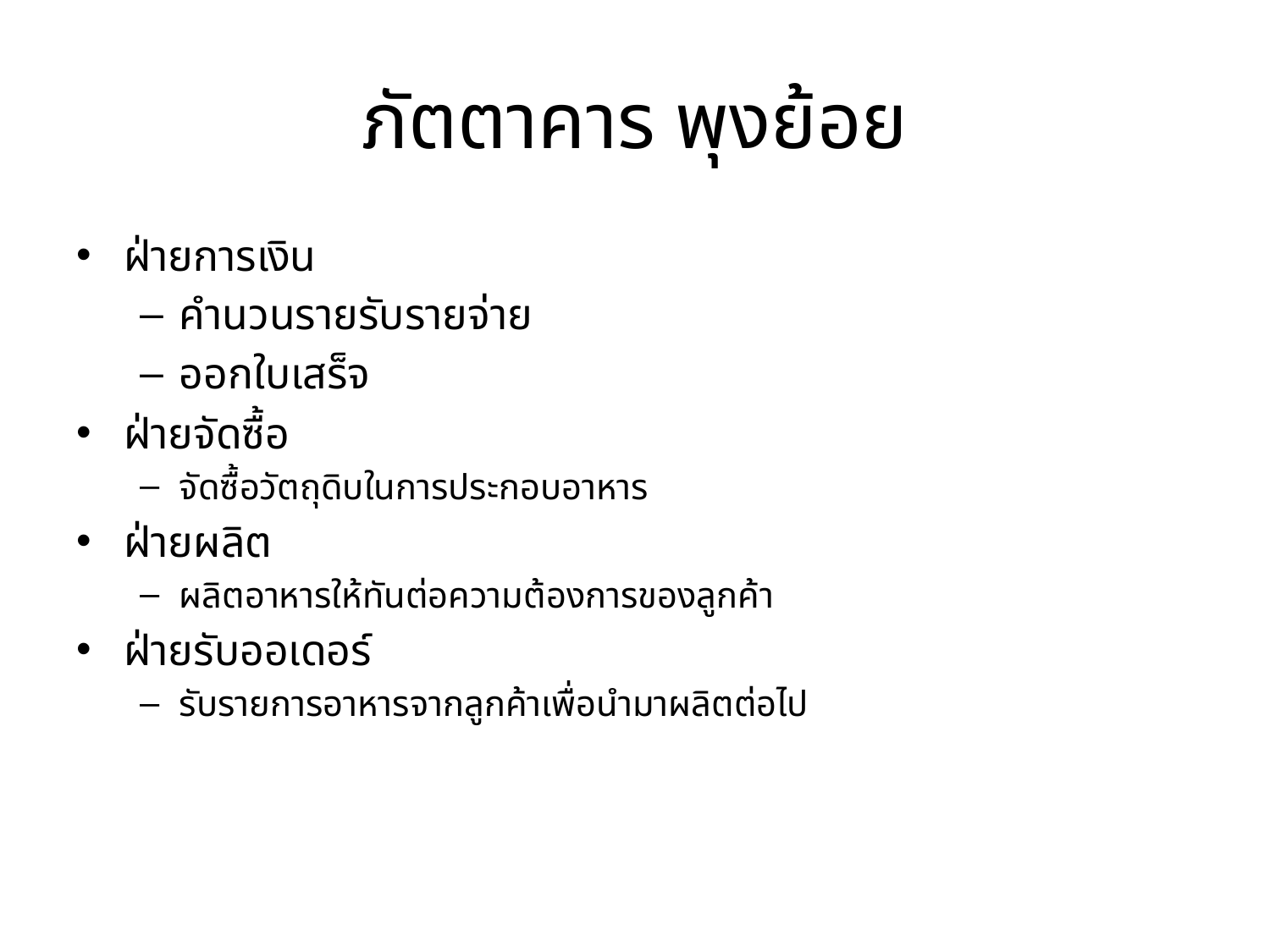

# ภัตตาคาร พุงย้อย
ฝ่ายการเงิน
คำนวนรายรับรายจ่าย
ออกใบเสร็จ
ฝ่ายจัดซื้อ
จัดซื้อวัตถุดิบในการประกอบอาหาร
ฝ่ายผลิต
ผลิตอาหารให้ทันต่อความต้องการของลูกค้า
ฝ่ายรับออเดอร์
รับรายการอาหารจากลูกค้าเพื่อนำมาผลิตต่อไป